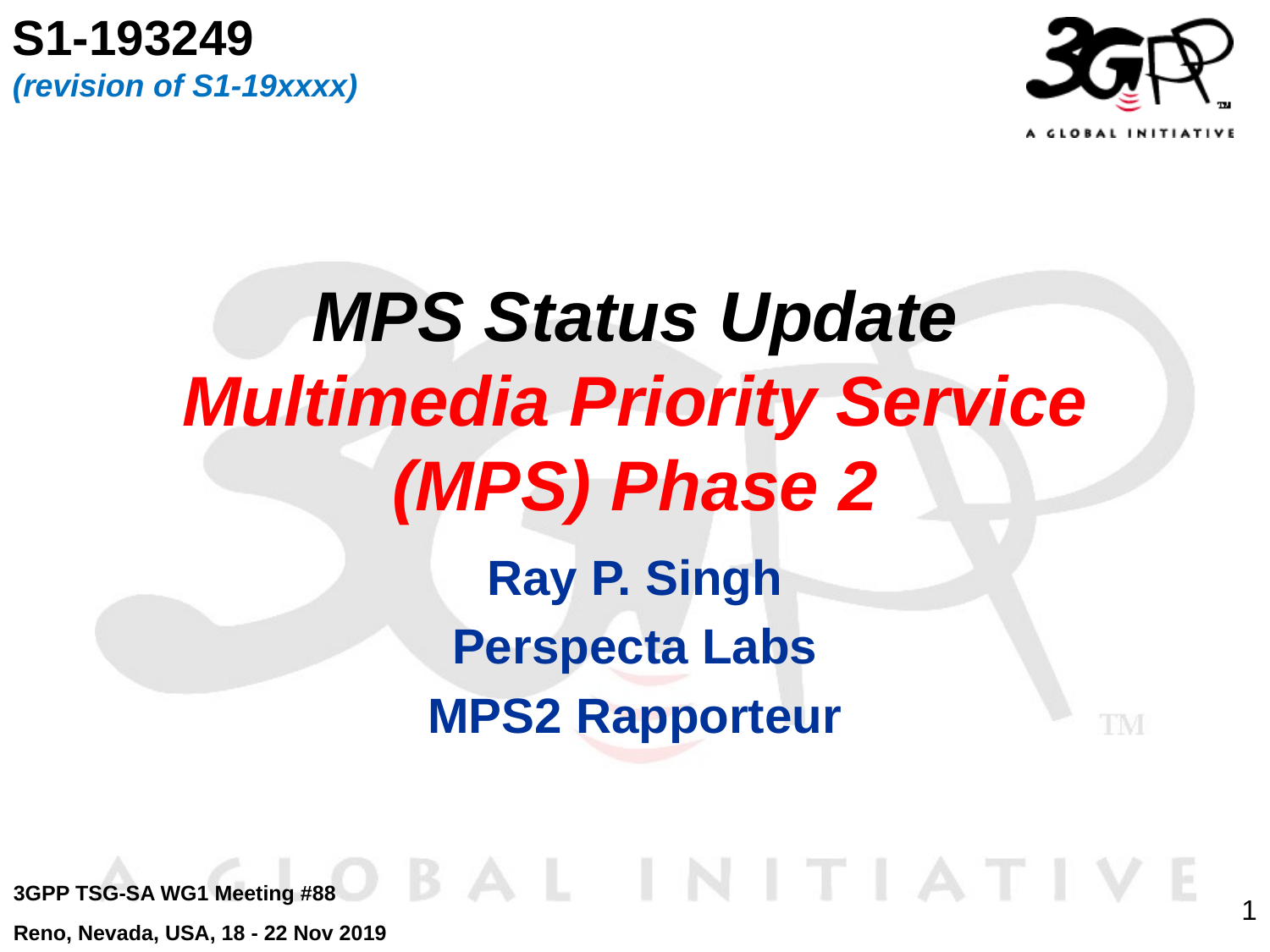

S1-193249
(revision of S1-19xxxx)
# MPS Status Update Multimedia Priority Service (MPS) Phase 2
Ray P. Singh
Perspecta Labs
MPS2 Rapporteur
3GPP TSG-SA WG1 Meeting #88
Reno, Nevada, USA, 18 - 22 Nov 2019
1